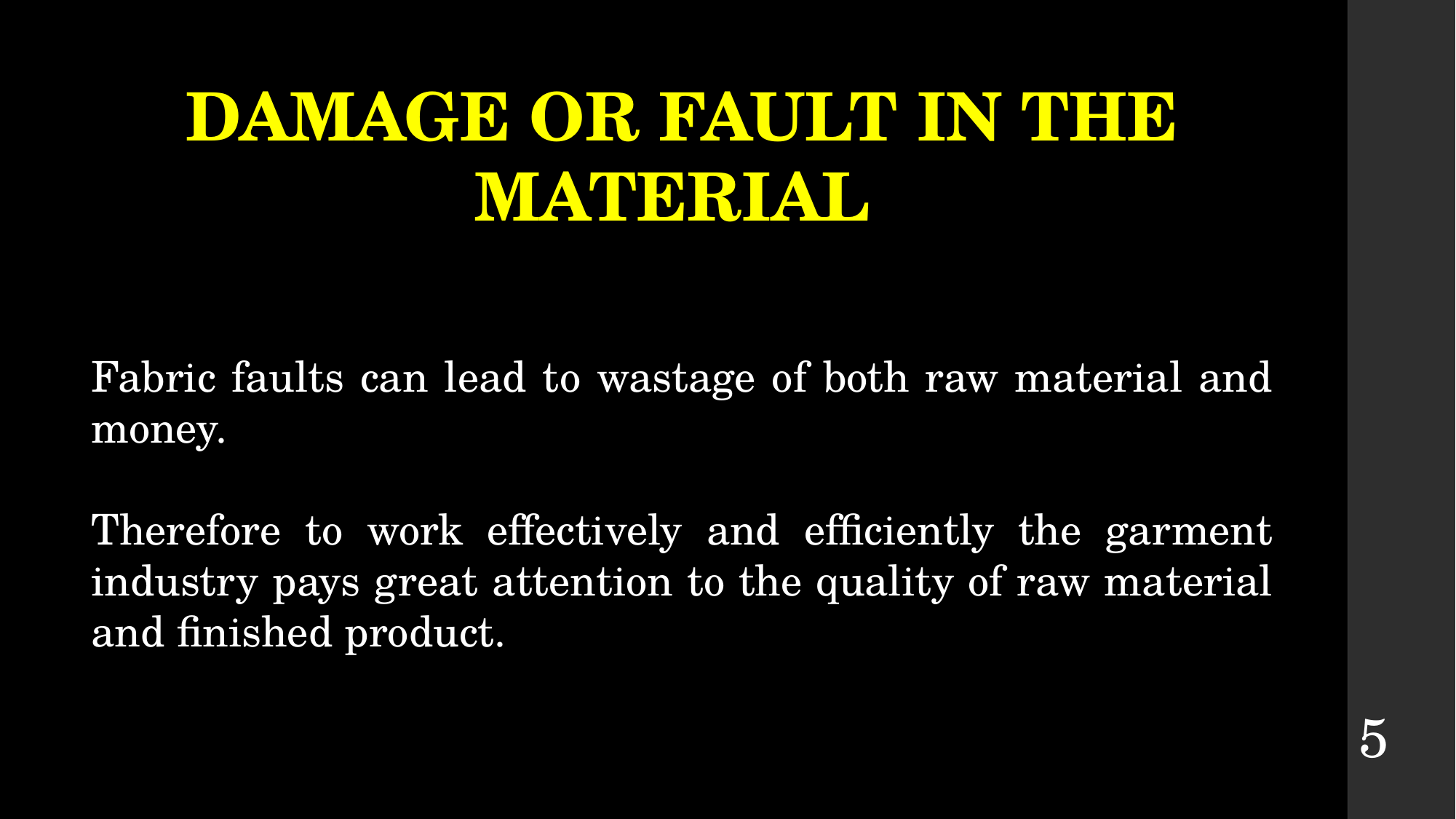

# DAMAGE OR FAULT IN THE MATERIAL
Fabric faults can lead to wastage of both raw material and money.

Therefore to work effectively and efficiently the garment industry pays great attention to the quality of raw material and finished product.
5